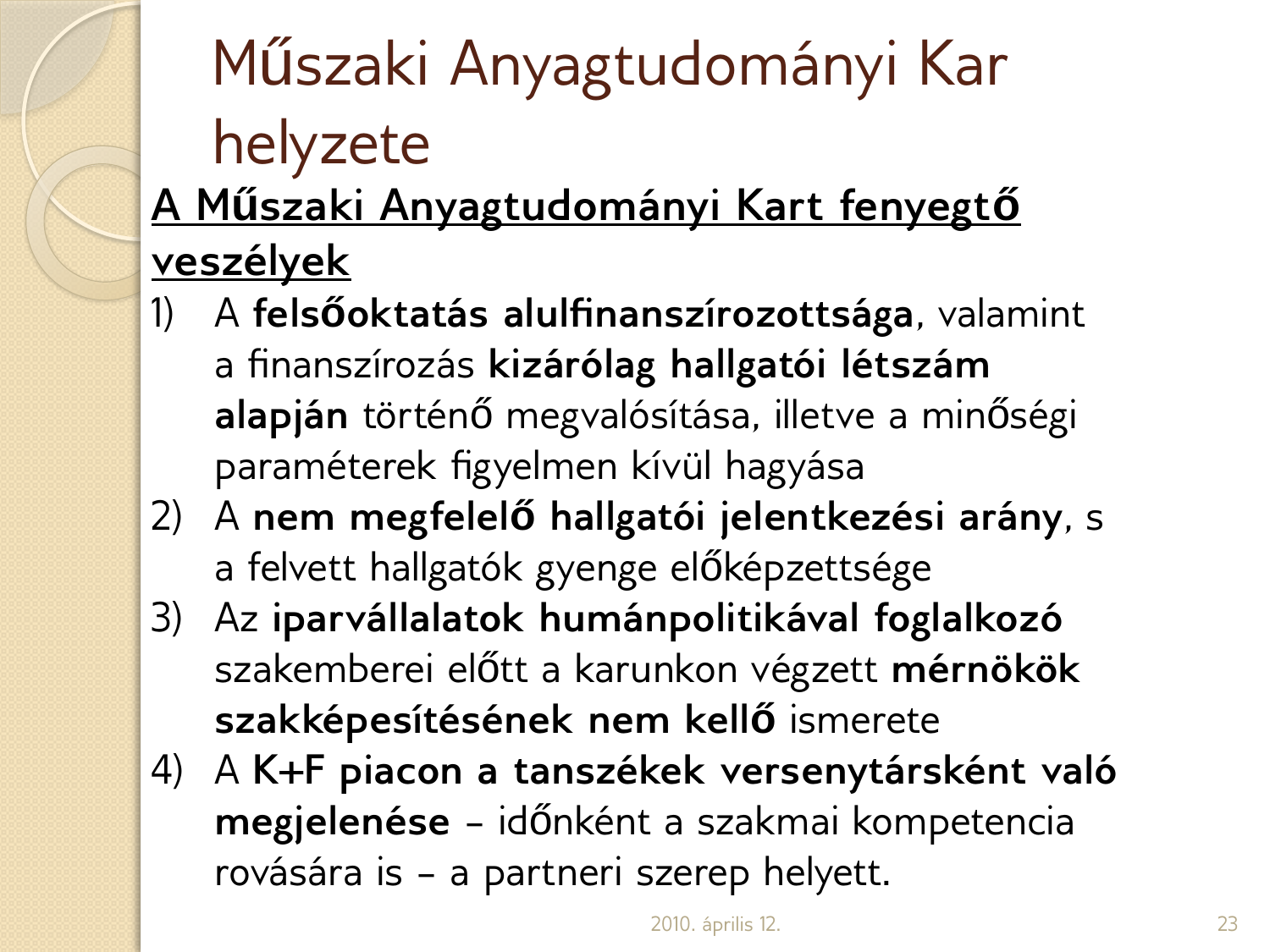

# Műszaki Anyagtudományi Kar helyzete
A Műszaki Anyagtudományi Kart fenyegtő veszélyek
A felsőoktatás alulfinanszírozottsága, valamint a finanszírozás kizárólag hallgatói létszám alapján történő megvalósítása, illetve a minőségi paraméterek figyelmen kívül hagyása
A nem megfelelő hallgatói jelentkezési arány, s a felvett hallgatók gyenge előképzettsége
Az iparvállalatok humánpolitikával foglalkozó szakemberei előtt a karunkon végzett mérnökök szakképesítésének nem kellő ismerete
A K+F piacon a tanszékek versenytársként való megjelenése – időnként a szakmai kompetencia rovására is – a partneri szerep helyett.
2010. április 12.
23